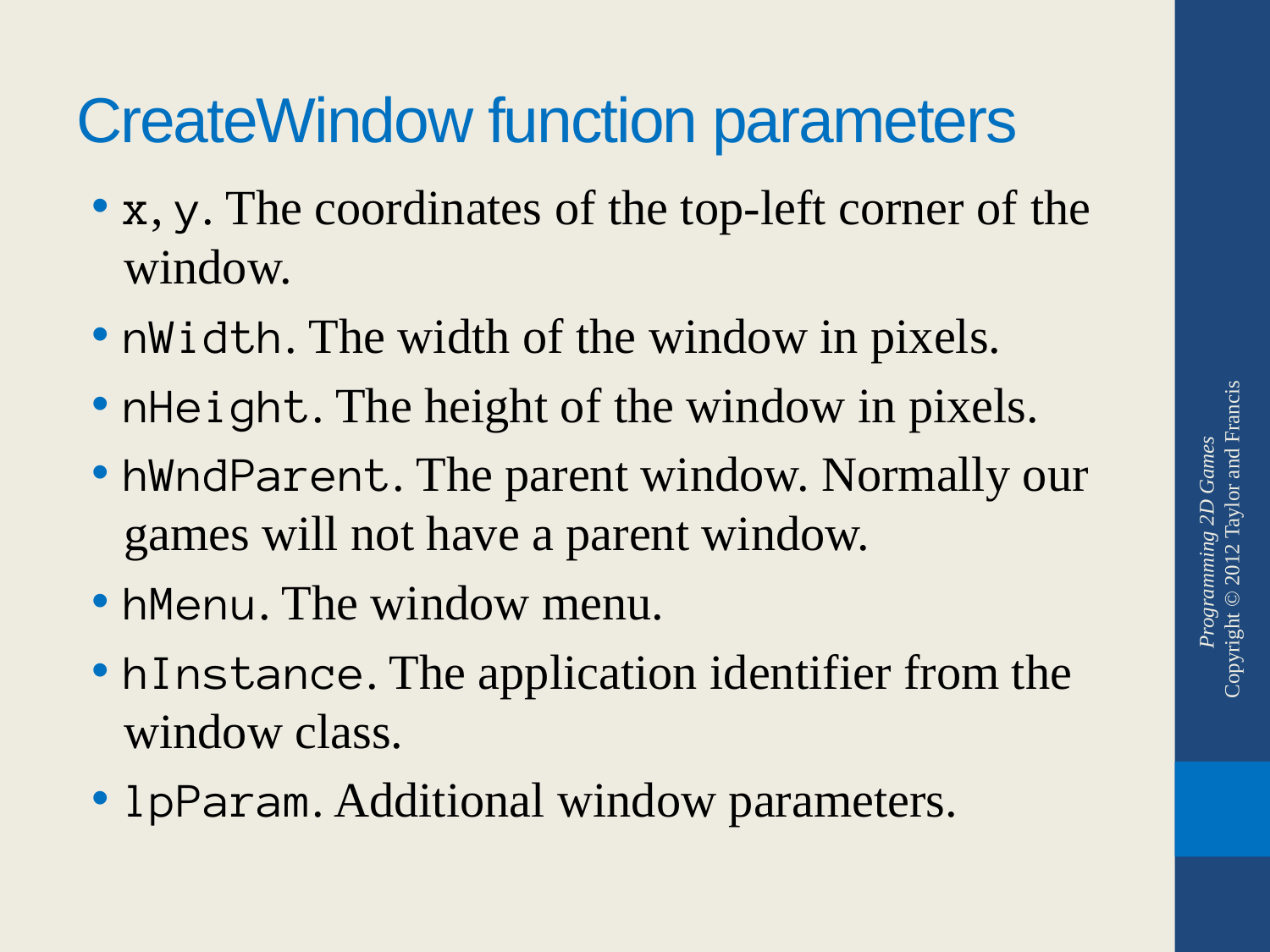

# CreateWindow function parameters
x, y. The coordinates of the top-left corner of the window.
nWidth. The width of the window in pixels.
nHeight. The height of the window in pixels.
hWndParent. The parent window. Normally our games will not have a parent window.
hMenu. The window menu.
hInstance. The application identifier from the window class.
lpParam. Additional window parameters.

Programming 2D Games
Copyright © 2012 Taylor and Francis